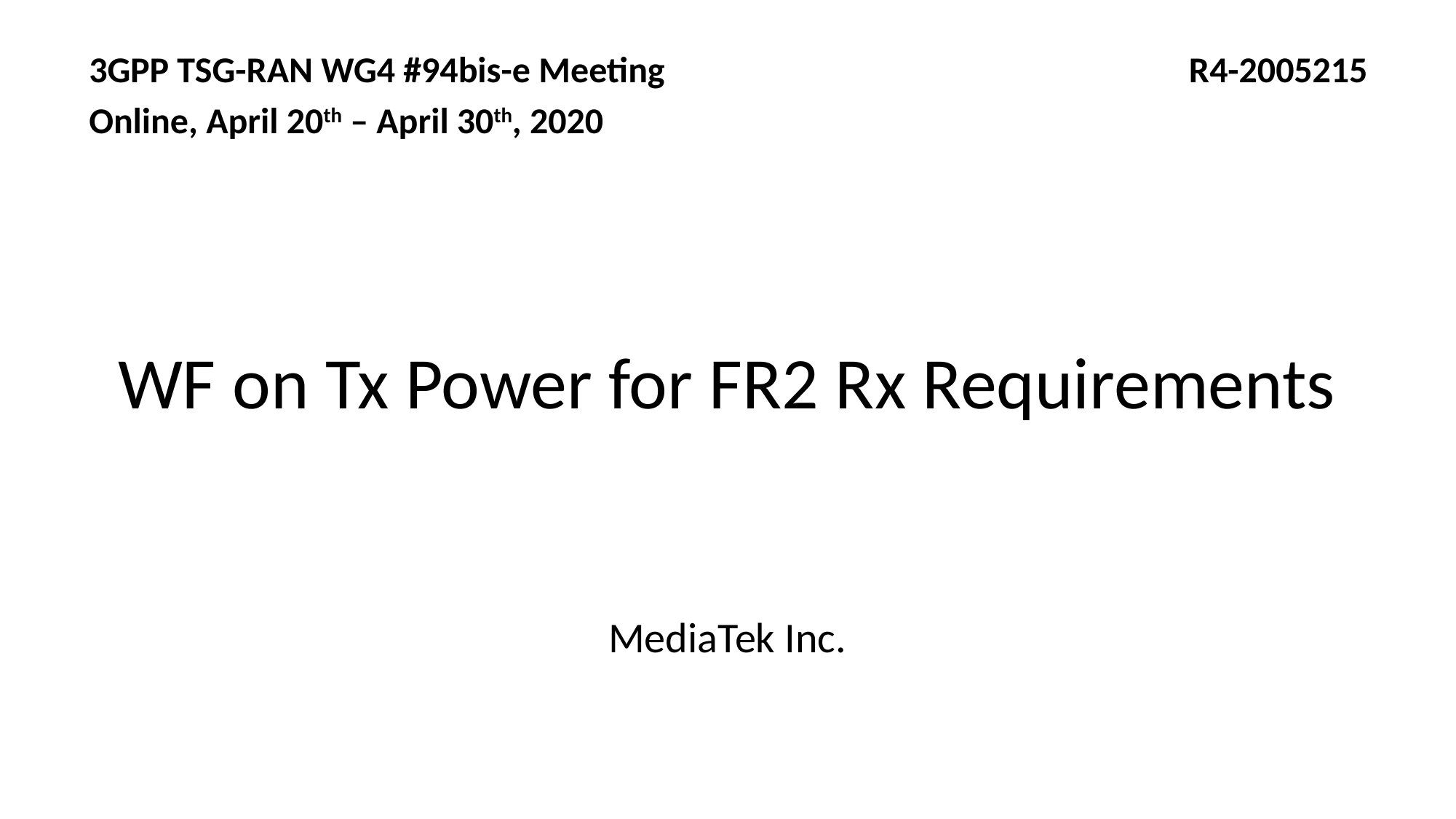

3GPP TSG-RAN WG4 #94bis-e Meeting                                                                R4-2005215
Online, April 20th – April 30th, 2020
# WF on Tx Power for FR2 Rx Requirements
MediaTek Inc.